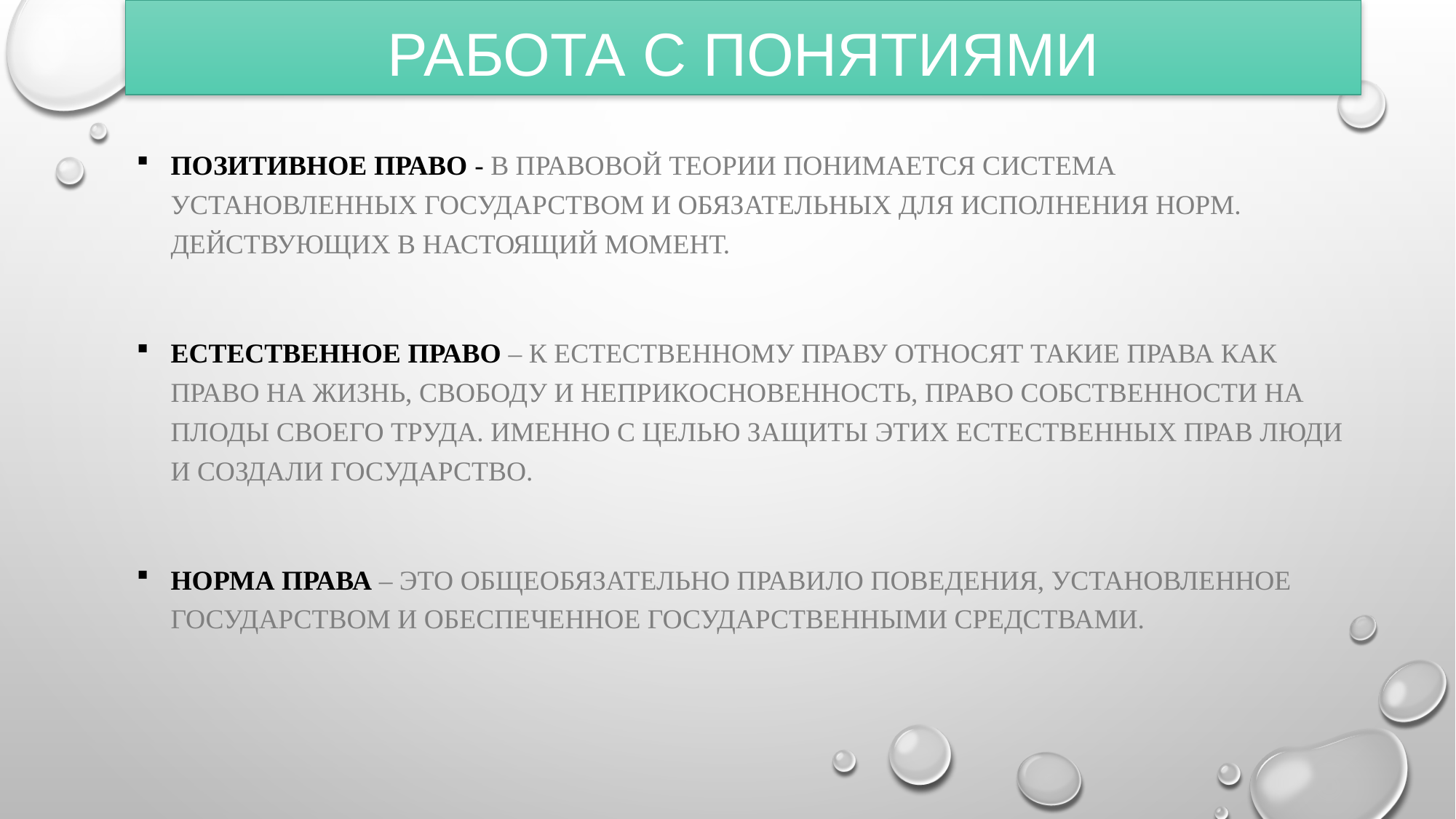

# Работа с понятиями
Позитивное право - в правовой теории понимается система установленных государством и обязательных для исполнения норм. Действующих в настоящий момент.

Естественное право – к естественному праву относят такие права как право на жизнь, свободу и неприкосновенность, право собственности на плоды своего труда. Именно с целью защиты этих естественных прав люди и создали государство.

Норма права – это общеобязательно правило поведения, установленное государством и обеспеченное государственными средствами.